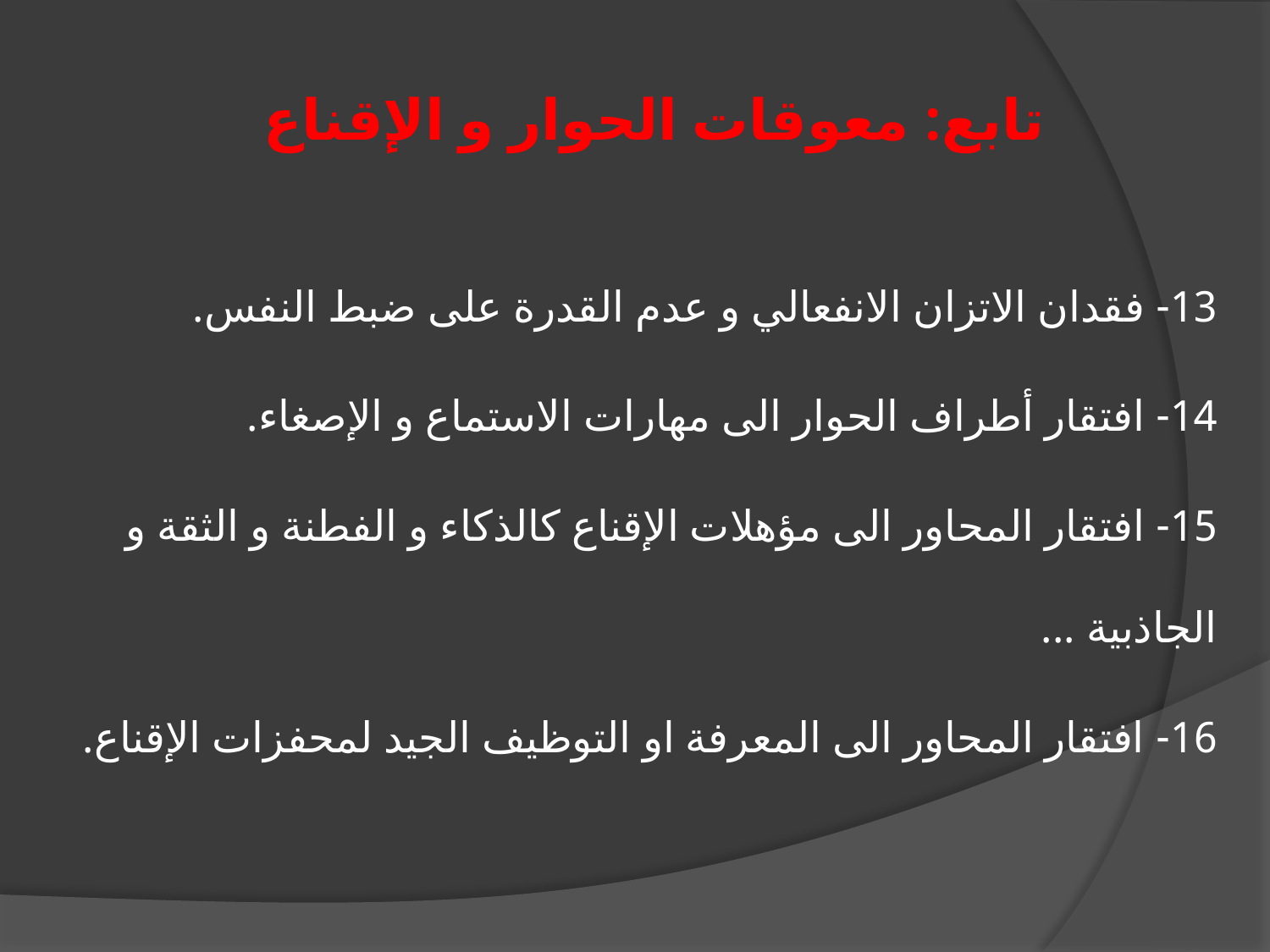

# تابع: معوقات الحوار و الإقناع
13- فقدان الاتزان الانفعالي و عدم القدرة على ضبط النفس.
14- افتقار أطراف الحوار الى مهارات الاستماع و الإصغاء.
15- افتقار المحاور الى مؤهلات الإقناع كالذكاء و الفطنة و الثقة و الجاذبية ...
16- افتقار المحاور الى المعرفة او التوظيف الجيد لمحفزات الإقناع.